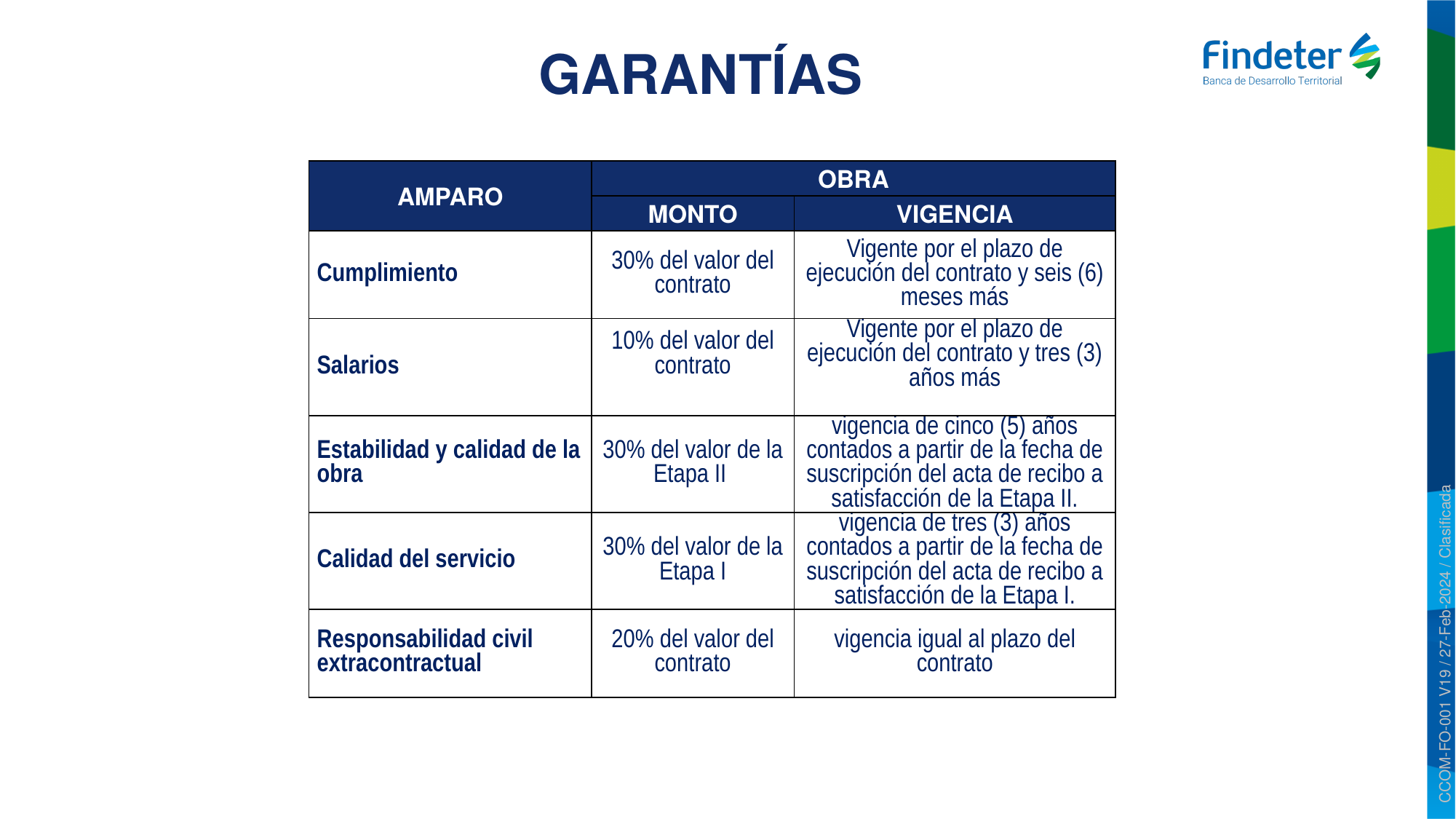

GARANTÍAS
| AMPARO | OBRA |  |
| --- | --- | --- |
|  | MONTO | VIGENCIA |
| Cumplimiento | 30% del valor del contrato | Vigente por el plazo de ejecución del contrato y seis (6) meses más |
| Salarios | 10% del valor del contrato | Vigente por el plazo de ejecución del contrato y tres (3) años más |
| Estabilidad y calidad de la obra | 30% del valor de la Etapa II | vigencia de cinco (5) años contados a partir de la fecha de suscripción del acta de recibo a satisfacción de la Etapa II. |
| Calidad del servicio | 30% del valor de la Etapa I | vigencia de tres (3) años contados a partir de la fecha de suscripción del acta de recibo a satisfacción de la Etapa I. |
| Responsabilidad civil extracontractual | 20% del valor del contrato | vigencia igual al plazo del contrato |
CCOM-FO-001 V19 / 27-Feb-2024 / Clasificada